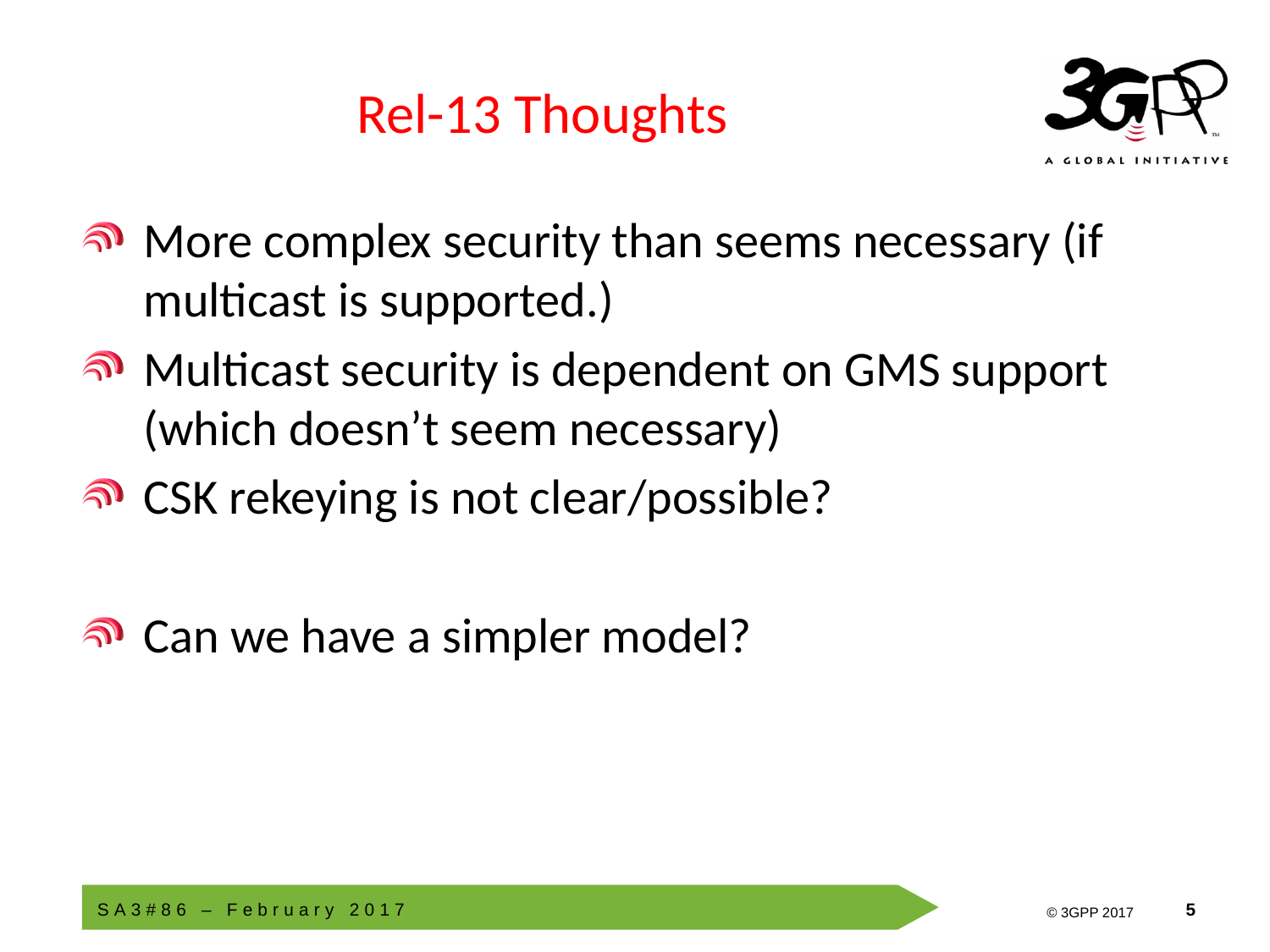

# Rel-13 Thoughts
More complex security than seems necessary (if multicast is supported.)
Multicast security is dependent on GMS support (which doesn’t seem necessary)
CSK rekeying is not clear/possible?

Can we have a simpler model?